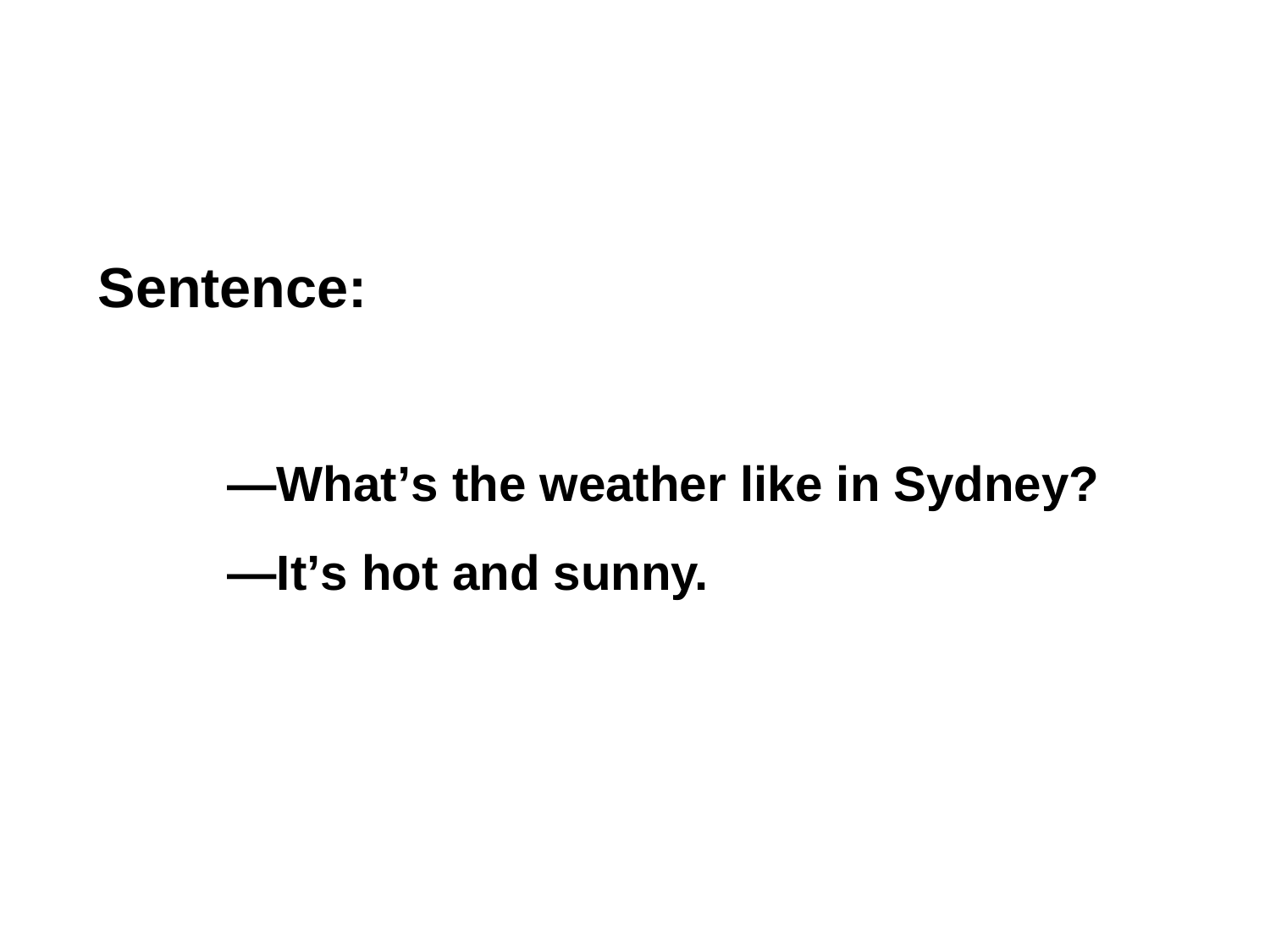

Sentence:
—What’s the weather like in Sydney?
—It’s hot and sunny.